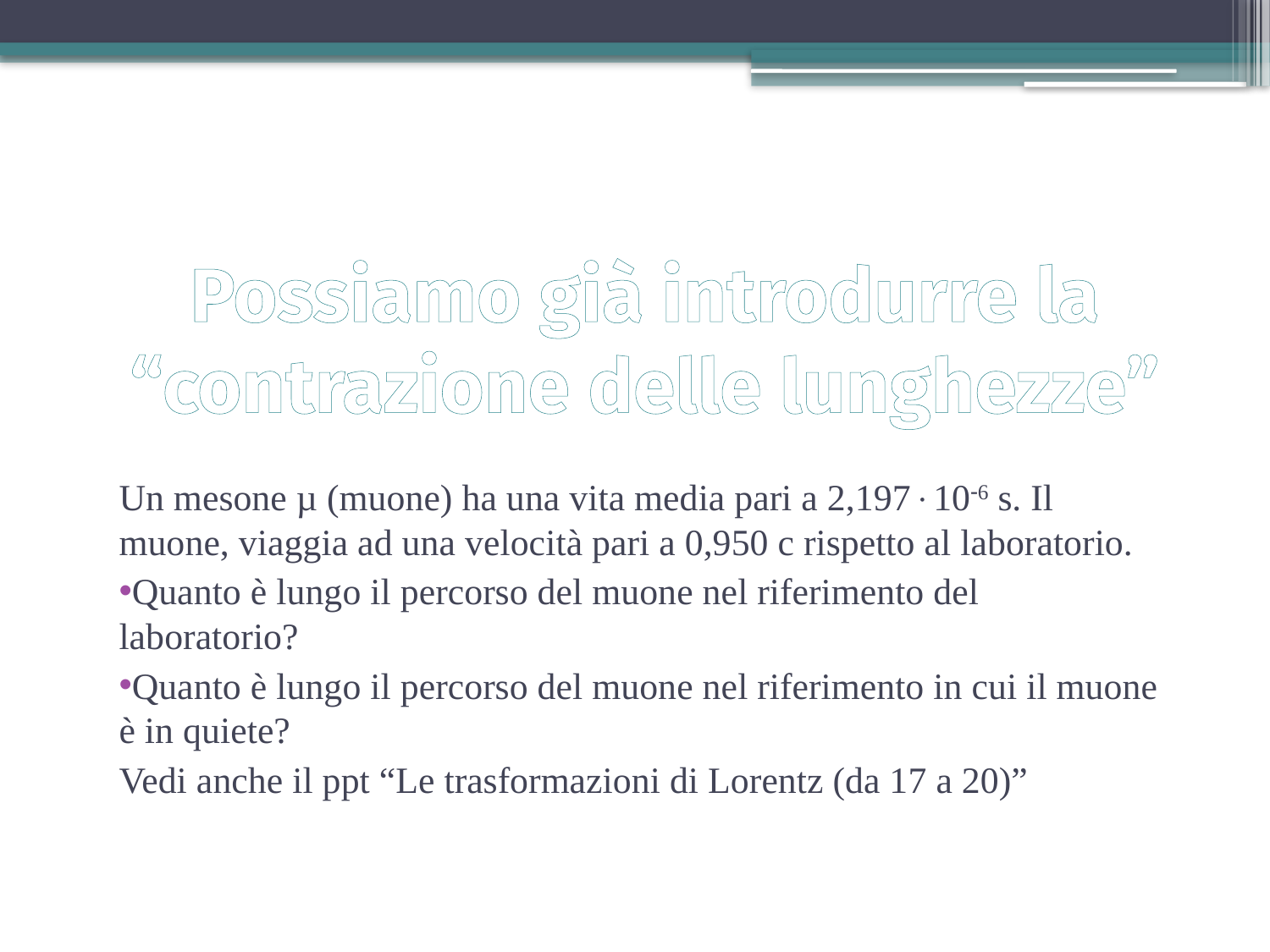

# Possiamo già introdurre la “contrazione delle lunghezze”
Un mesone µ (muone) ha una vita media pari a 2,197⋅10−6 s. Il muone, viaggia ad una velocità pari a 0,950 c rispetto al laboratorio.
Quanto è lungo il percorso del muone nel riferimento del laboratorio?
Quanto è lungo il percorso del muone nel riferimento in cui il muone è in quiete?
Vedi anche il ppt “Le trasformazioni di Lorentz (da 17 a 20)”